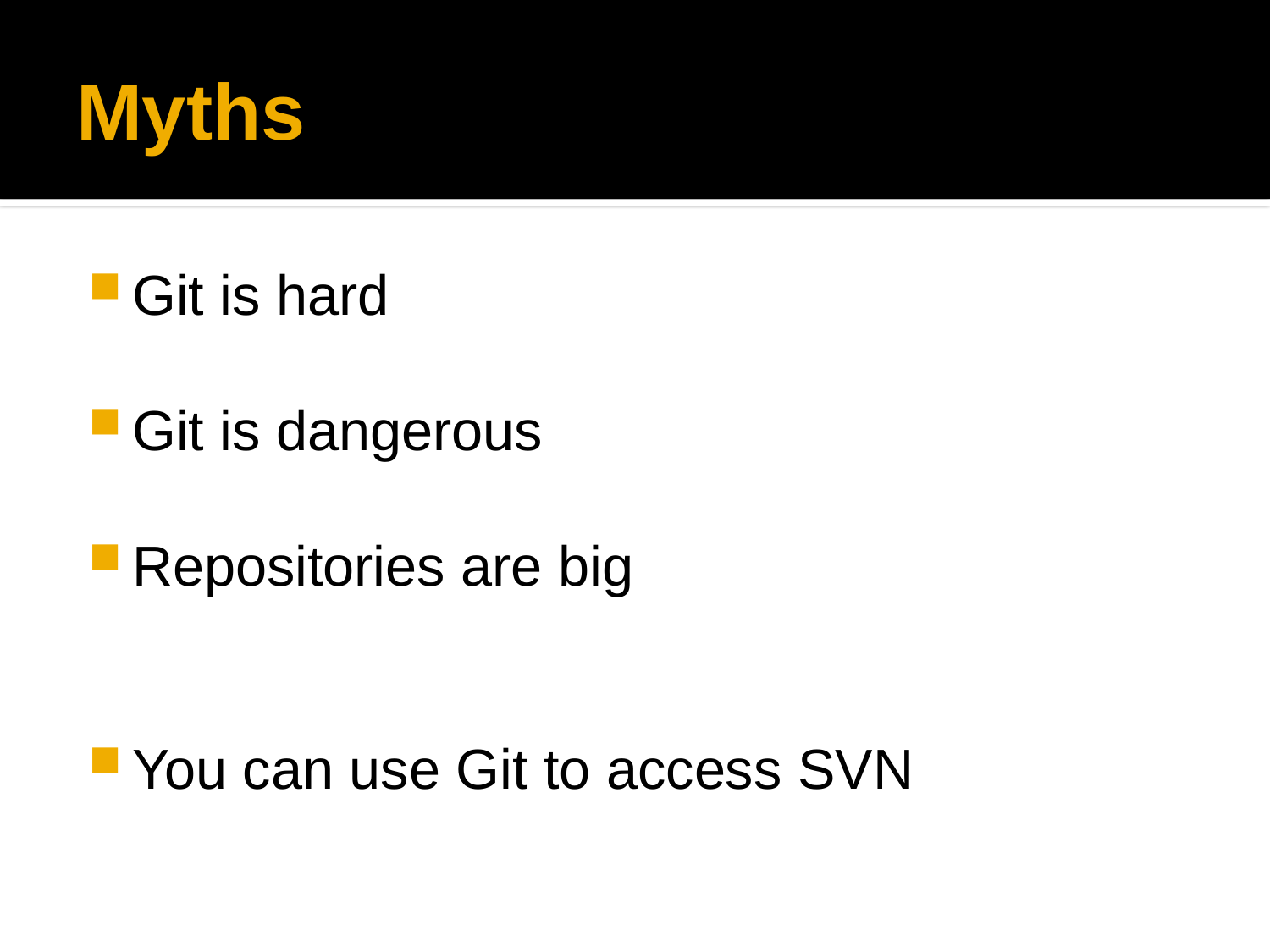

# Myths
Git is hard

Git is dangerous

Repositories are big

You can use Git to access SVN